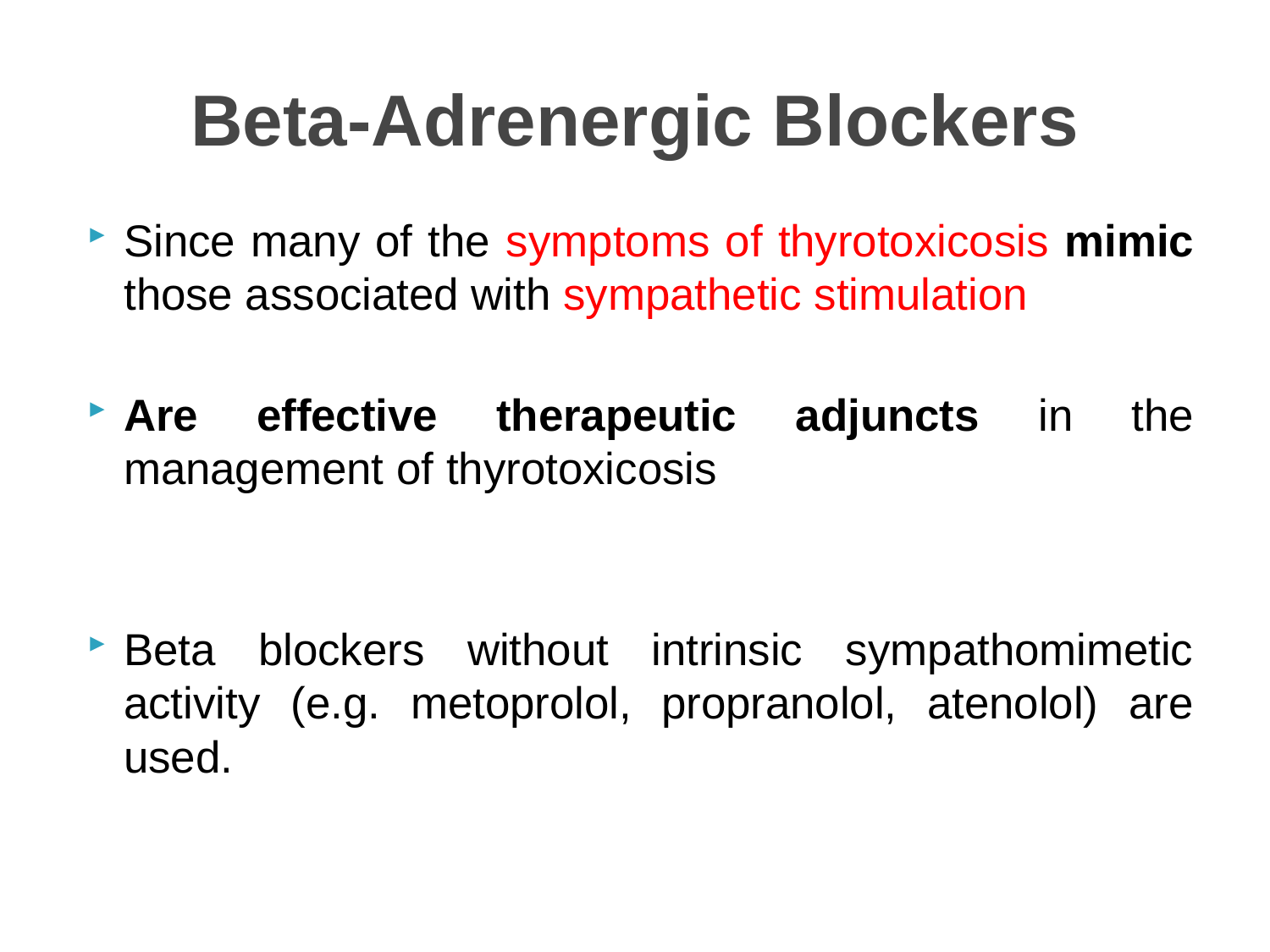

# Beta-Adrenergic Blockers
Since many of the symptoms of thyrotoxicosis mimic those associated with sympathetic stimulation

Are effective therapeutic adjuncts in the management of thyrotoxicosis

Beta blockers without intrinsic sympathomimetic activity (e.g. metoprolol, propranolol, atenolol) are used.